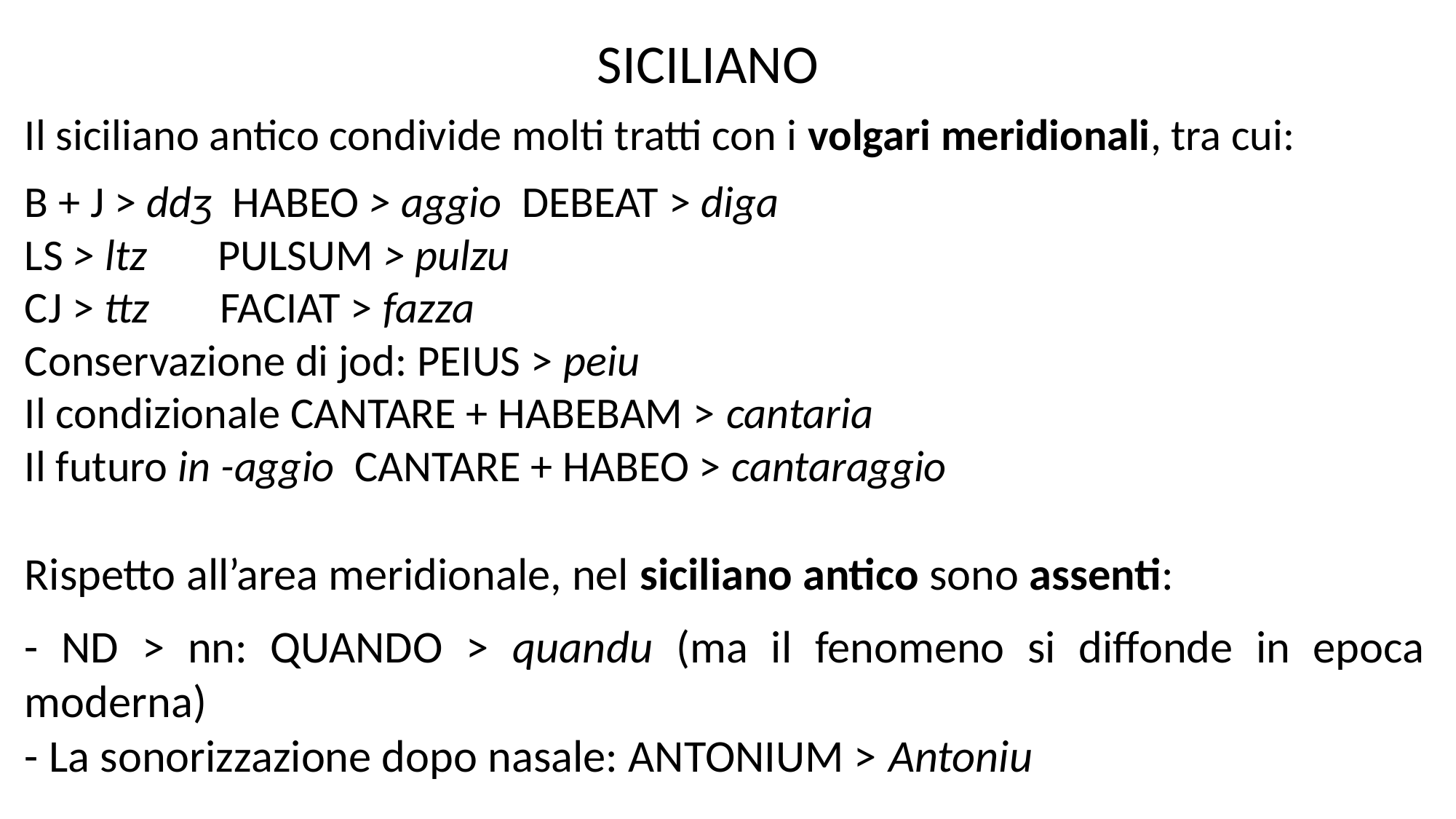

SICILIANO
Il siciliano antico condivide molti tratti con i volgari meridionali, tra cui:

B + J > ddʒ  HABEO > aggio  DEBEAT > diga
LS > ltz       PULSUM > pulzu
CJ > ttz       FACIAT > fazza
Conservazione di jod: PEIUS > peiu
Il condizionale CANTARE + HABEBAM > cantaria
Il futuro in -aggio  CANTARE + HABEO > cantaraggio

Rispetto all’area meridionale, nel siciliano antico sono assenti:

- ND > nn: QUANDO > quandu (ma il fenomeno si diffonde in epoca moderna)
- La sonorizzazione dopo nasale: ANTONIUM > Antoniu